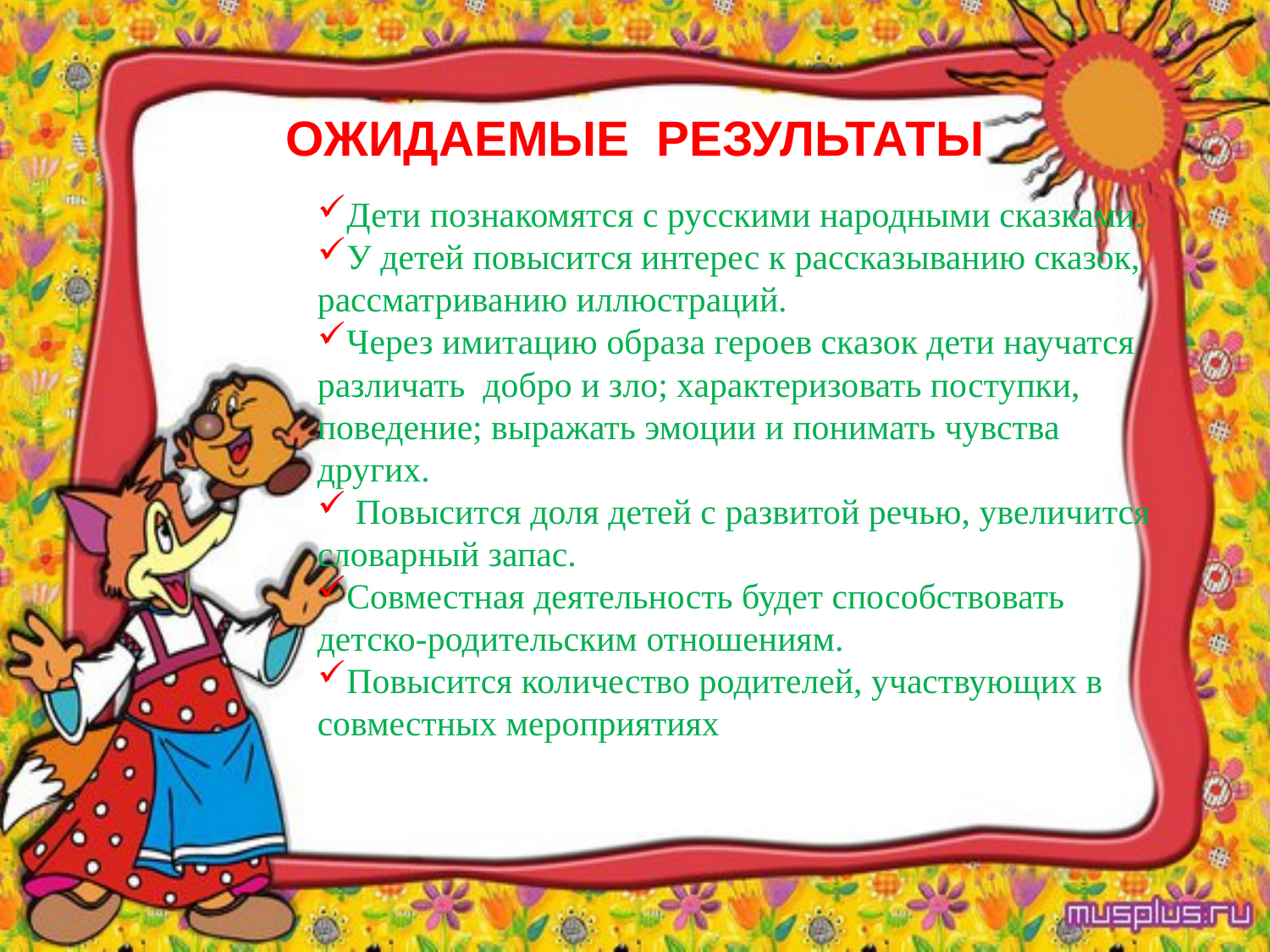

# ОЖИДАЕМЫЕ  РЕЗУЛЬТАТЫ
Дети познакомятся с русскими народными сказками.
У детей повысится интерес к рассказыванию сказок, рассматриванию иллюстраций.
Через имитацию образа героев сказок дети научатся различать  добро и зло; характеризовать поступки, поведение; выражать эмоции и понимать чувства других.
 Повысится доля детей с развитой речью, увеличится словарный запас.
Совместная деятельность будет способствовать детско-родительским отношениям.
Повысится количество родителей, участвующих в совместных мероприятиях